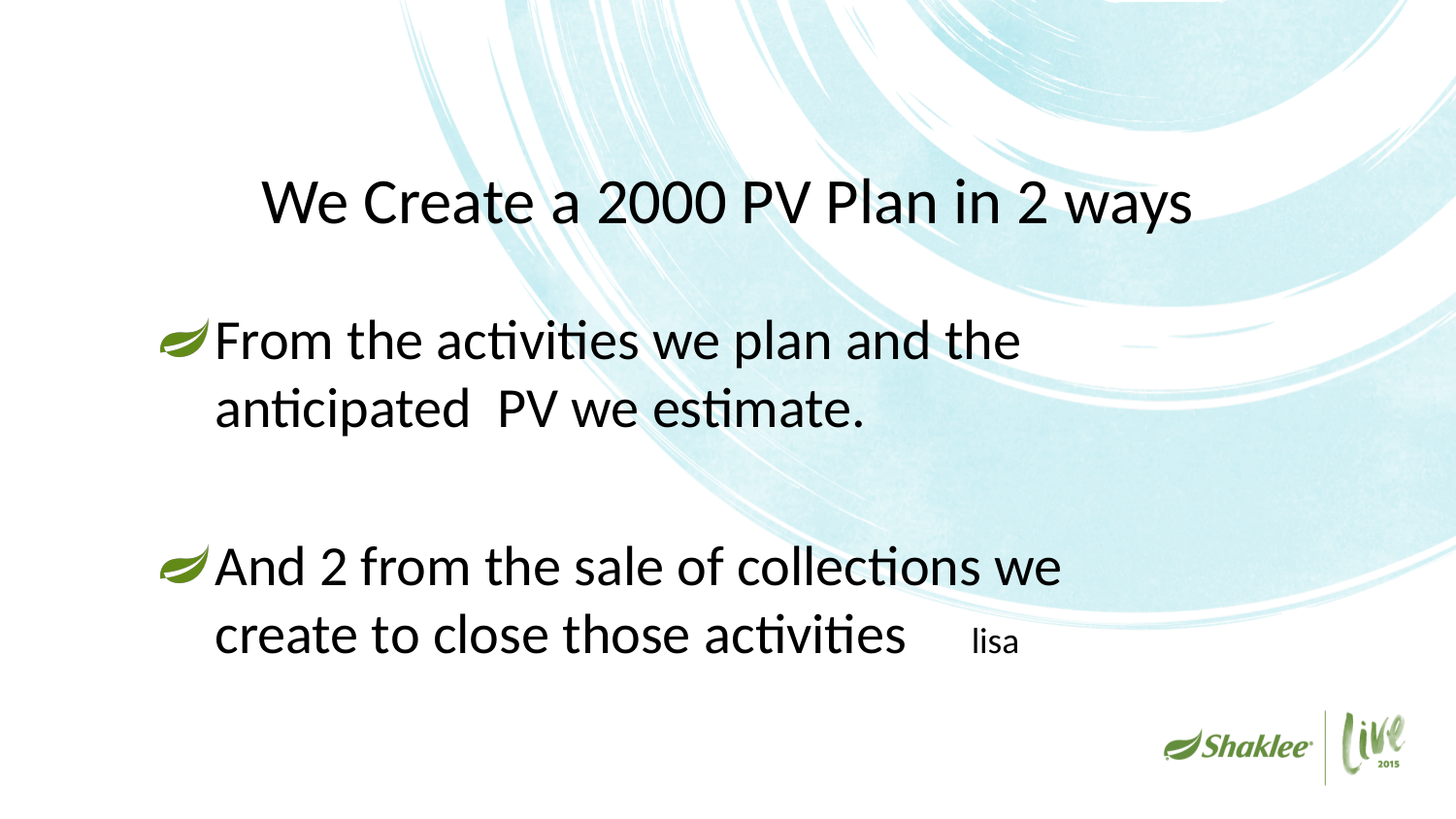

# We Create a 2000 PV Plan in 2 ways
From the activities we plan and the anticipated  PV we estimate.

And 2 from the sale of collections we create to close those activities     lisa